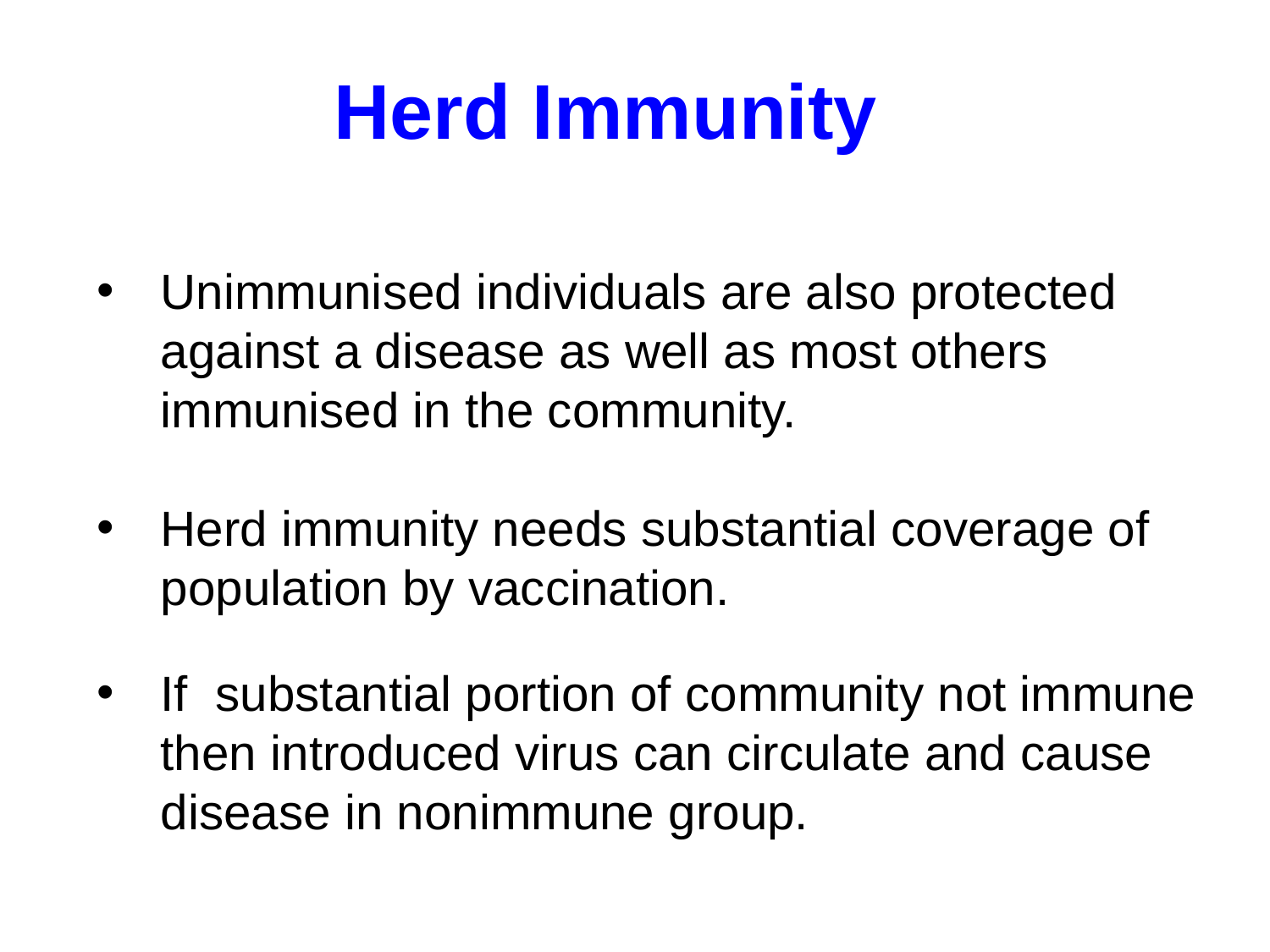

Herd Immunity
Unimmunised individuals are also protected against a disease as well as most others immunised in the community.

Herd immunity needs substantial coverage of population by vaccination.
If  substantial portion of community not immune then introduced virus can circulate and cause disease in nonimmune group.